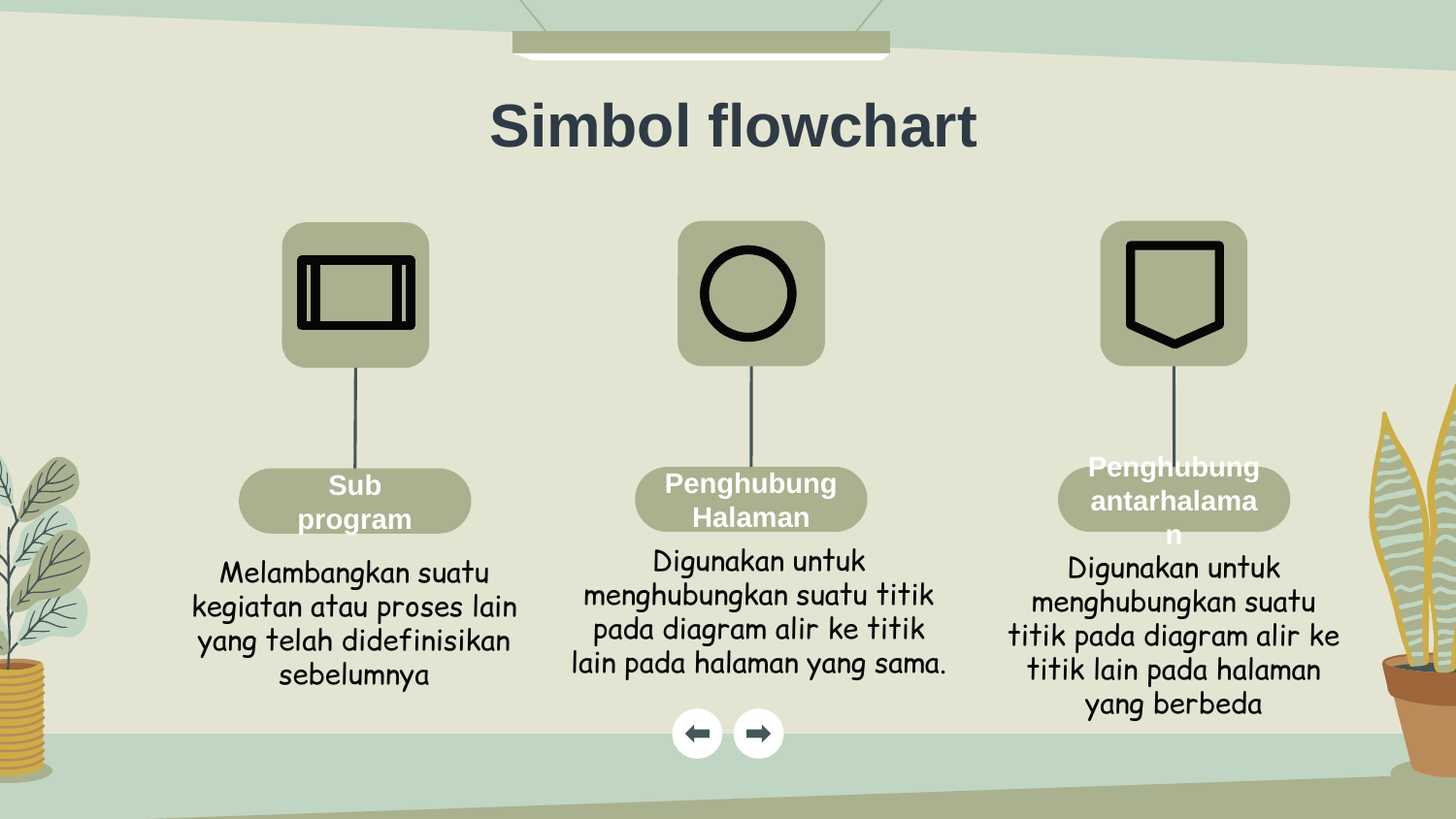

# Simbol flowchart

Penghubung Halaman
Penghubung antarhalaman
Sub
program
Melambangkan suatu kegiatan atau proses lain yang telah didefinisikan sebelumnya
Digunakan untuk menghubungkan suatu titik pada diagram alir ke titik lain pada halaman yang sama.
Digunakan untuk menghubungkan suatu titik pada diagram alir ke titik lain pada halaman yang berbeda